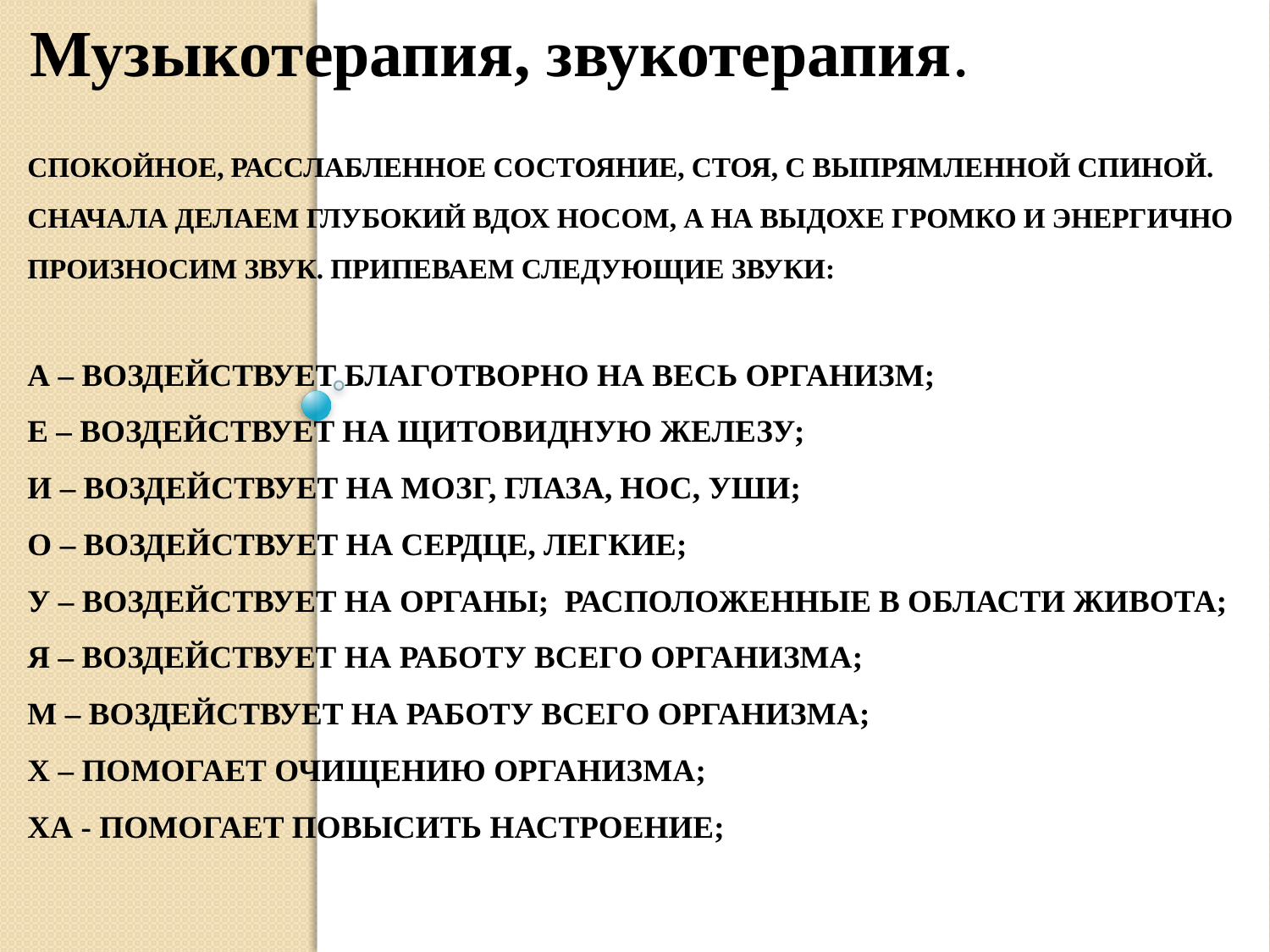

Музыкотерапия, звукотерапия.
# Спокойное, расслабленное состояние, стоя, с выпрямленной спиной.  Сначала делаем глубокий вдох носом, а на выдохе громко и энергично произносим звук. Припеваем следующие звуки: А – воздействует благотворно на весь организм; Е – воздействует на щитовидную железу; И – воздействует на мозг, глаза, нос, уши; О – воздействует на сердце, легкие; У – воздействует на органы;  расположенные в области живота; Я – воздействует на работу всего организма; М – воздействует на работу всего организма; Х – помогает очищению организма; ХА - помогает повысить настроение;